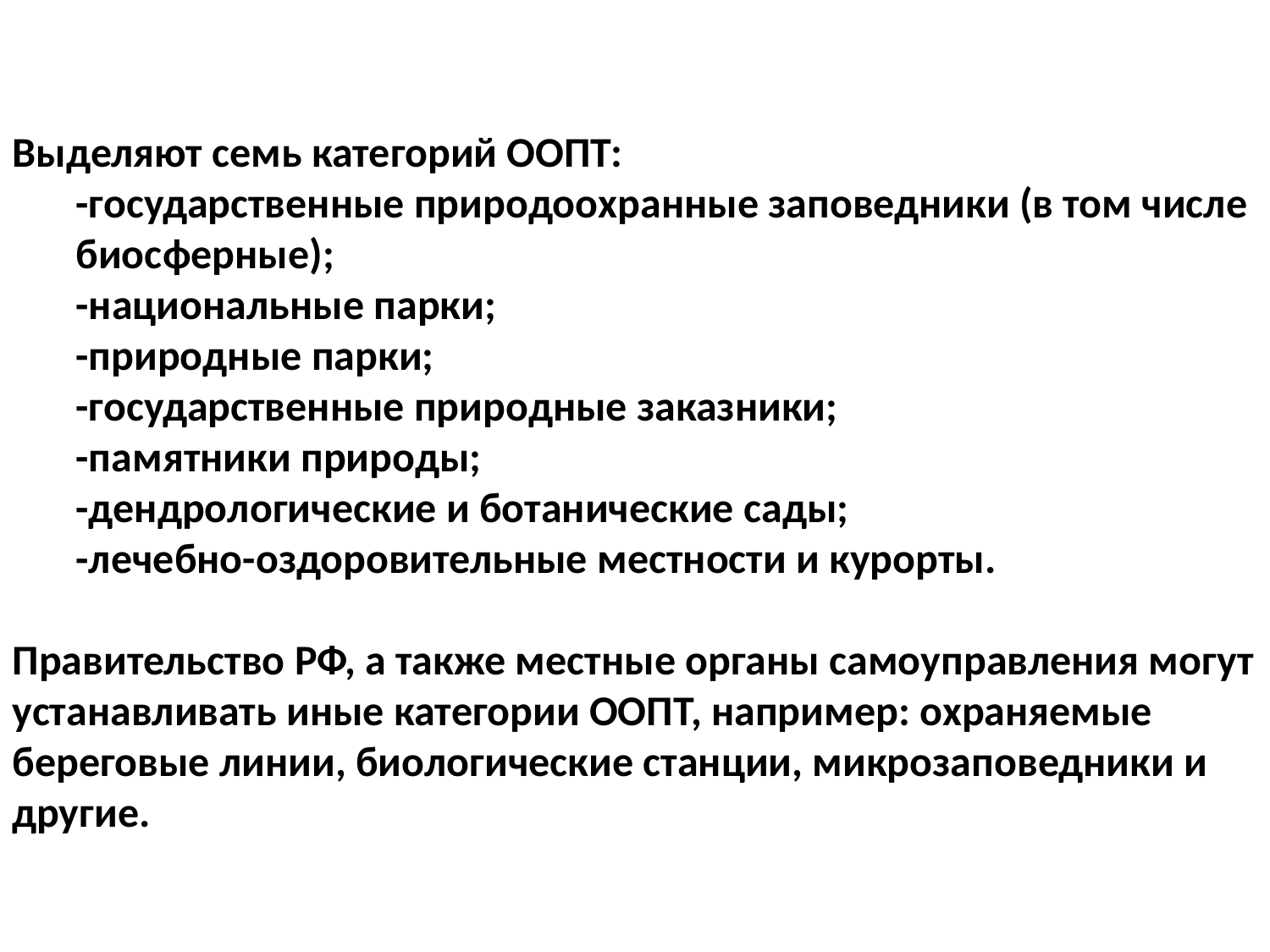

Выделяют семь категорий ООПТ:
-государственные природоохранные заповедники (в том числе биосферные);
-национальные парки;
-природные парки;
-государственные природные заказники;
-памятники природы;
-дендрологические и ботанические сады;
-лечебно-оздоровительные местности и курорты.

Правительство РФ, а также местные органы самоуправления могут устанавливать иные категории ООПТ, например: охраняемые береговые линии, биологические станции, микрозаповедники и другие.